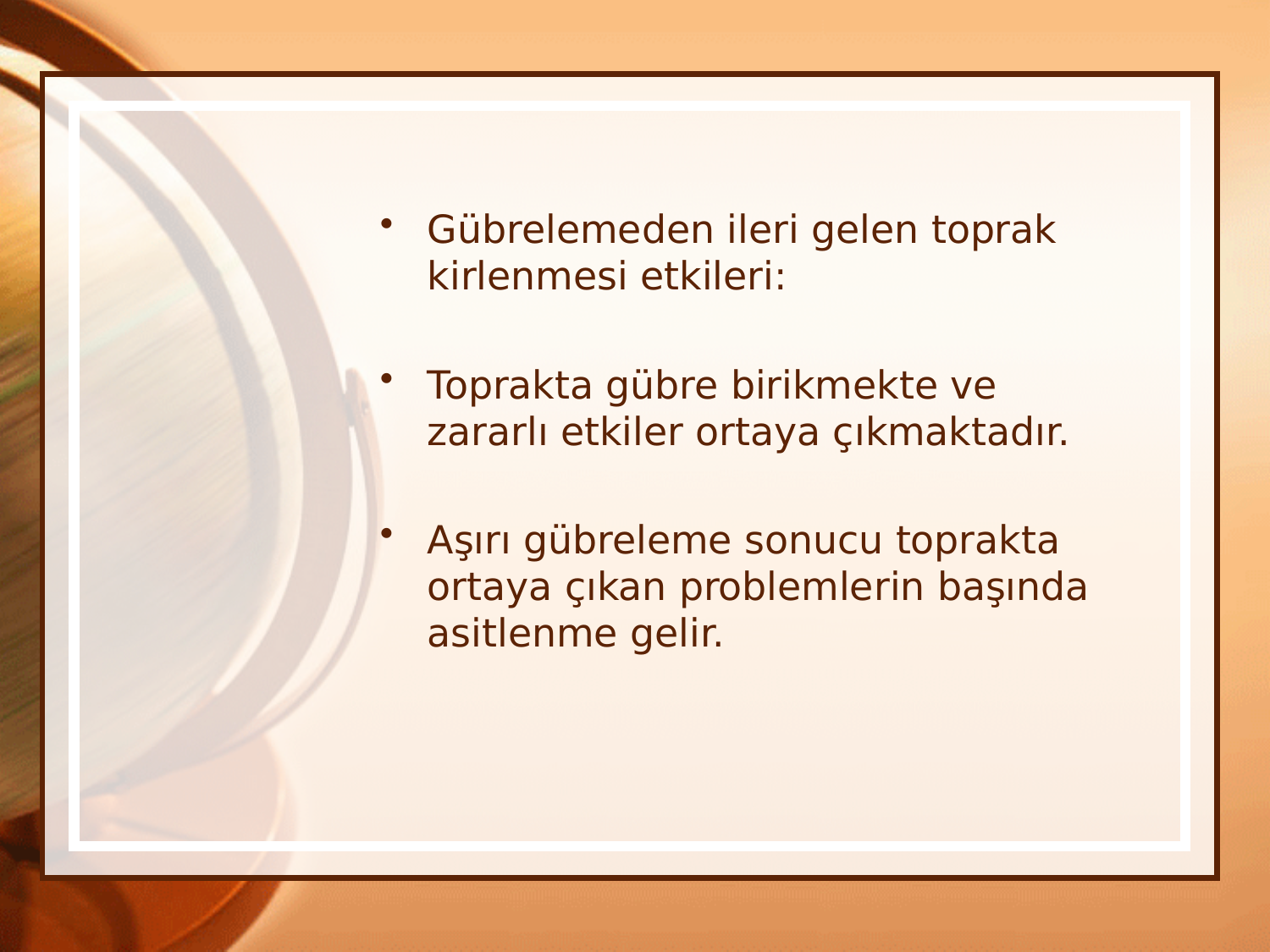

Gübrelemeden ileri gelen toprak kirlenmesi etkileri:

Toprakta gübre birikmekte ve zararlı etkiler ortaya çıkmaktadır.

Aşırı gübreleme sonucu toprakta ortaya çıkan problemlerin başında asitlenme gelir.